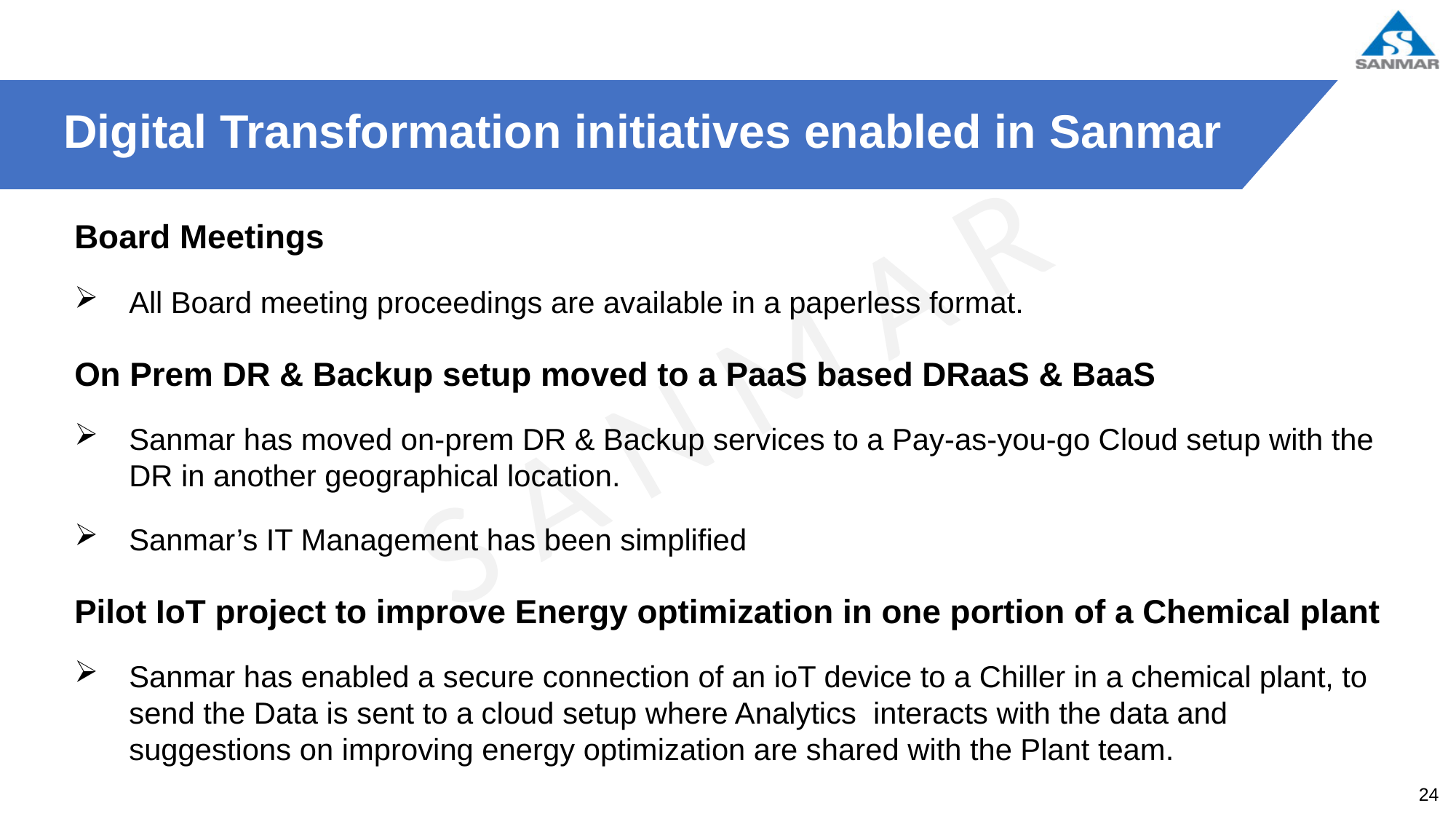

Digital Transformation initiatives enabled in Sanmar
Board Meetings
All Board meeting proceedings are available in a paperless format.
On Prem DR & Backup setup moved to a PaaS based DRaaS & BaaS
Sanmar has moved on-prem DR & Backup services to a Pay-as-you-go Cloud setup with the DR in another geographical location.
Sanmar’s IT Management has been simplified
Pilot IoT project to improve Energy optimization in one portion of a Chemical plant
Sanmar has enabled a secure connection of an ioT device to a Chiller in a chemical plant, to send the Data is sent to a cloud setup where Analytics  interacts with the data and suggestions on improving energy optimization are shared with the Plant team.
24